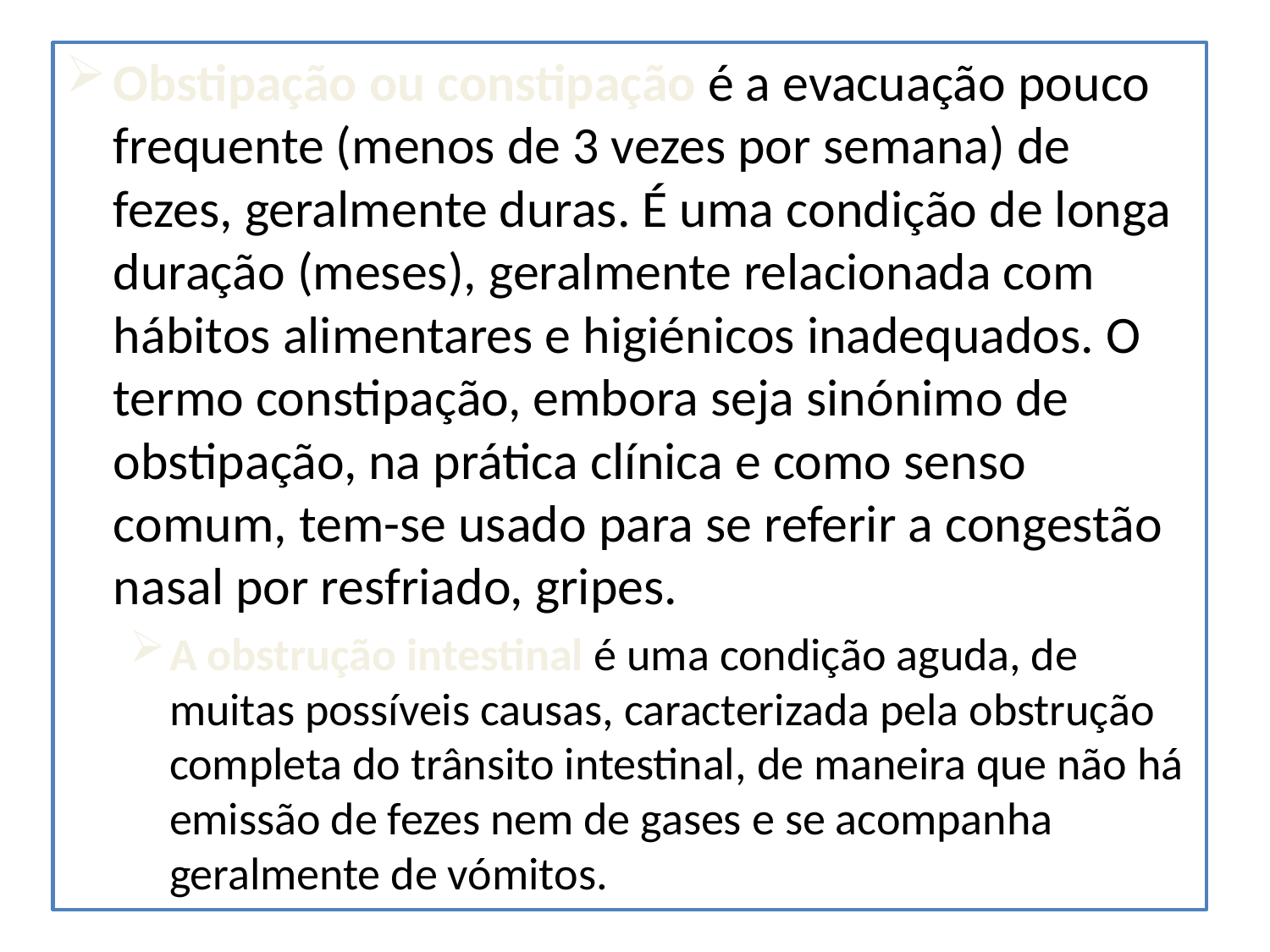

#
Obstipação ou constipação é a evacuação pouco frequente (menos de 3 vezes por semana) de fezes, geralmente duras. É uma condição de longa duração (meses), geralmente relacionada com hábitos alimentares e higiénicos inadequados. O termo constipação, embora seja sinónimo de obstipação, na prática clínica e como senso comum, tem-se usado para se referir a congestão nasal por resfriado, gripes.
A obstrução intestinal é uma condição aguda, de muitas possíveis causas, caracterizada pela obstrução completa do trânsito intestinal, de maneira que não há emissão de fezes nem de gases e se acompanha geralmente de vómitos.